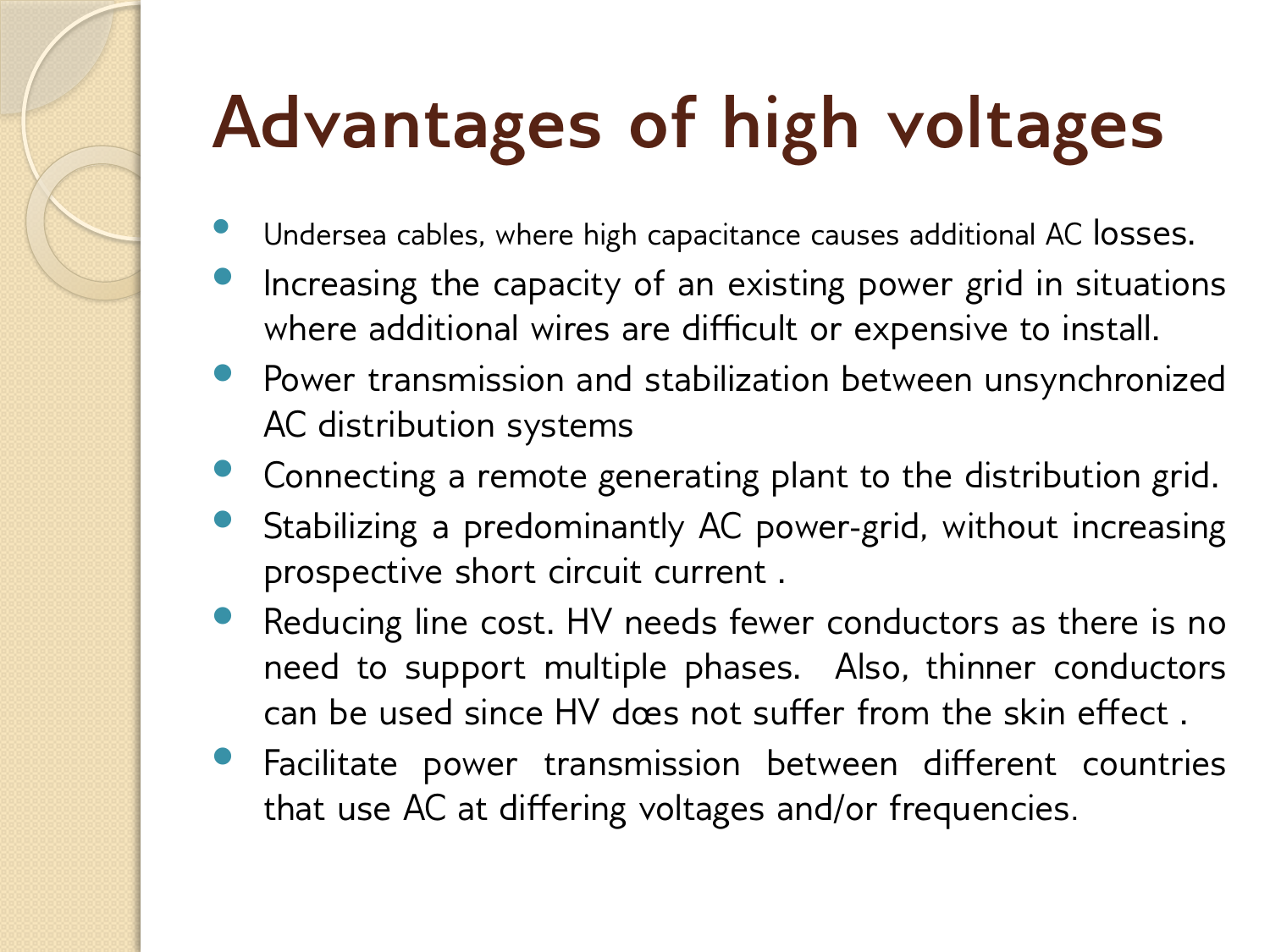

# Advantages of high voltages
Undersea cables, where high capacitance causes additional AC losses.
Increasing the capacity of an existing power grid in situations where additional wires are difficult or expensive to install.
Power transmission and stabilization between unsynchronized AC distribution systems
Connecting a remote generating plant to the distribution grid.
Stabilizing a predominantly AC power-grid, without increasing prospective short circuit current .
Reducing line cost. HV needs fewer conductors as there is no need to support multiple phases.  Also, thinner conductors can be used since HV does not suffer from the skin effect .
Facilitate power transmission between different countries that use AC at differing voltages and/or frequencies.